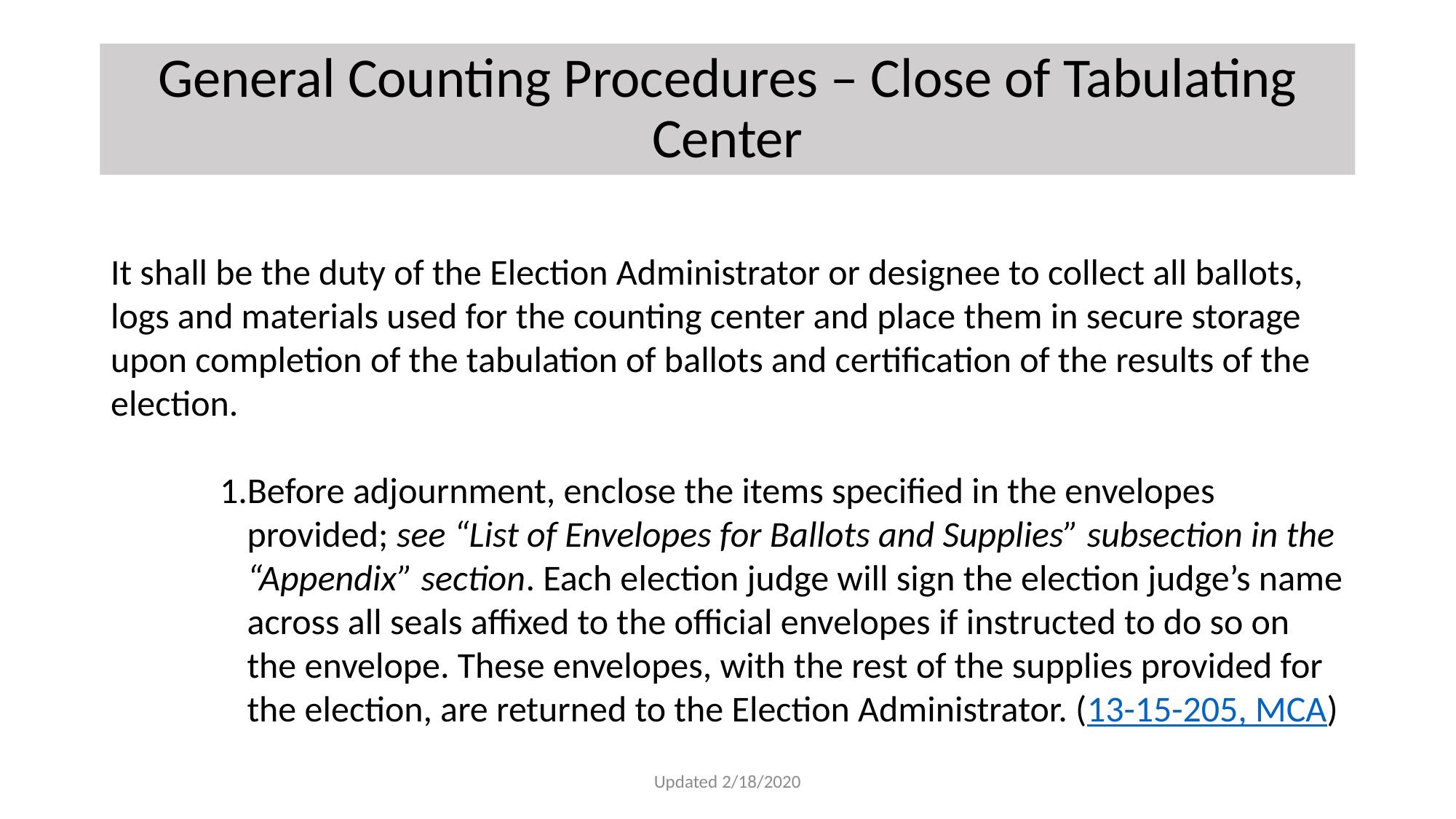

# General Counting Procedures – Close of Tabulating Center
It shall be the duty of the Election Administrator or designee to collect all ballots, logs and materials used for the counting center and place them in secure storage upon completion of the tabulation of ballots and certification of the results of the election.

Before adjournment, enclose the items specified in the envelopes provided; see “List of Envelopes for Ballots and Supplies” subsection in the “Appendix” section. Each election judge will sign the election judge’s name across all seals affixed to the official envelopes if instructed to do so on the envelope. These envelopes, with the rest of the supplies provided for the election, are returned to the Election Administrator. (13-15-205, MCA)
Updated 2/18/2020